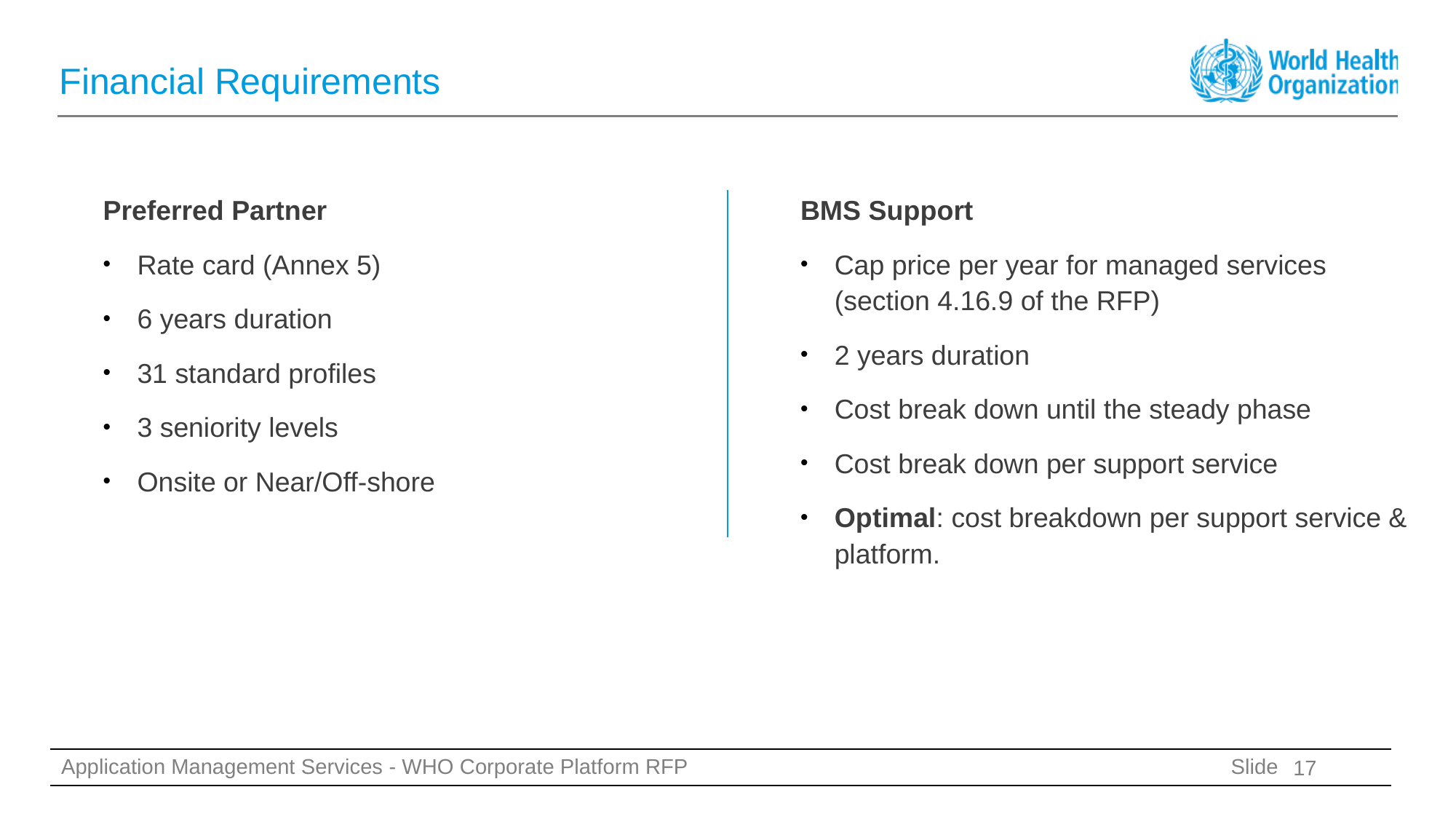

# Financial Requirements
Preferred Partner
Rate card (Annex 5)
6 years duration
31 standard profiles
3 seniority levels
Onsite or Near/Off-shore
BMS Support
Cap price per year for managed services (section 4.16.9 of the RFP)
2 years duration
Cost break down until the steady phase
Cost break down per support service
Optimal: cost breakdown per support service & platform.